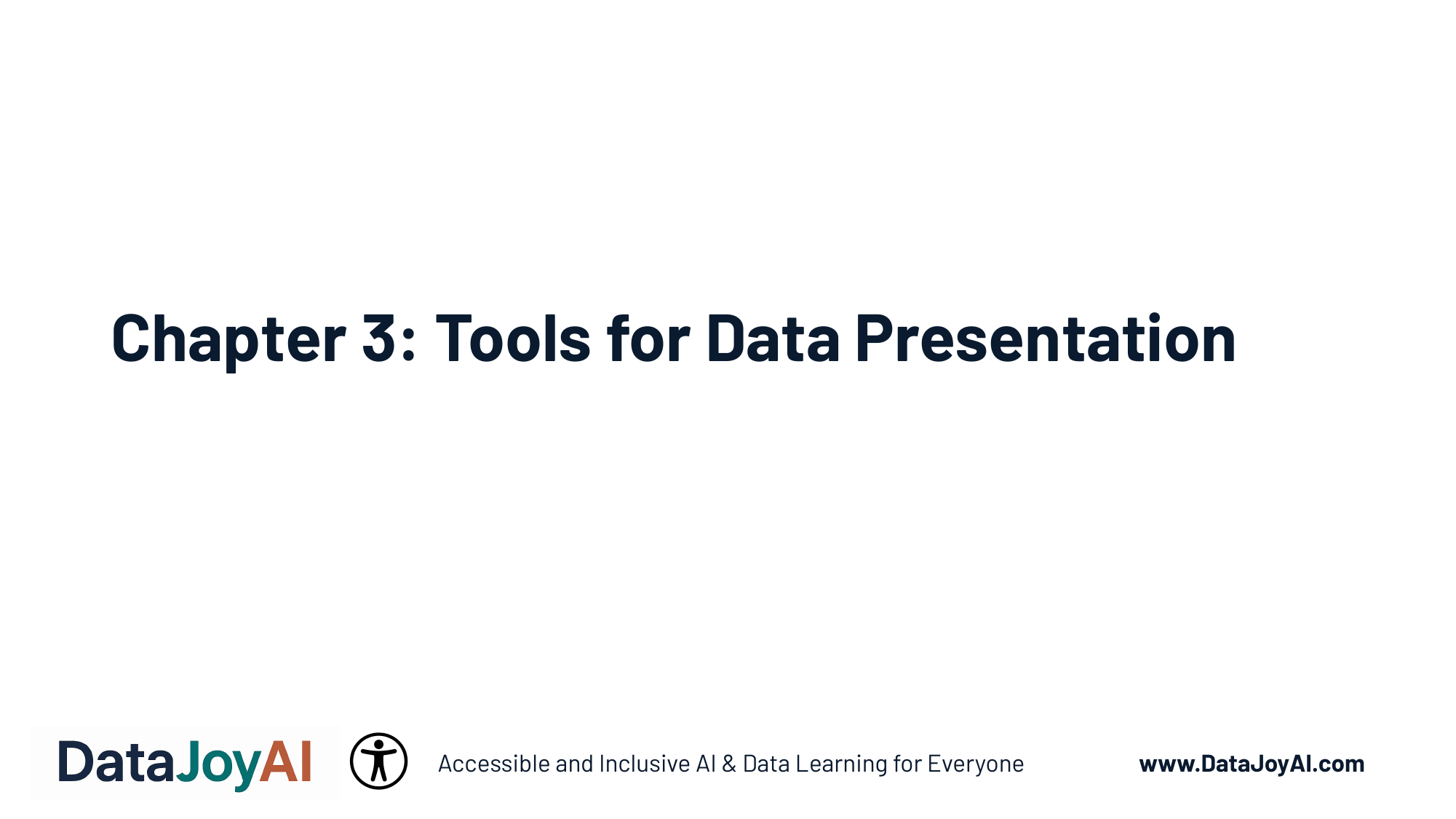

# Chapter 3: Tools for Data Presentation